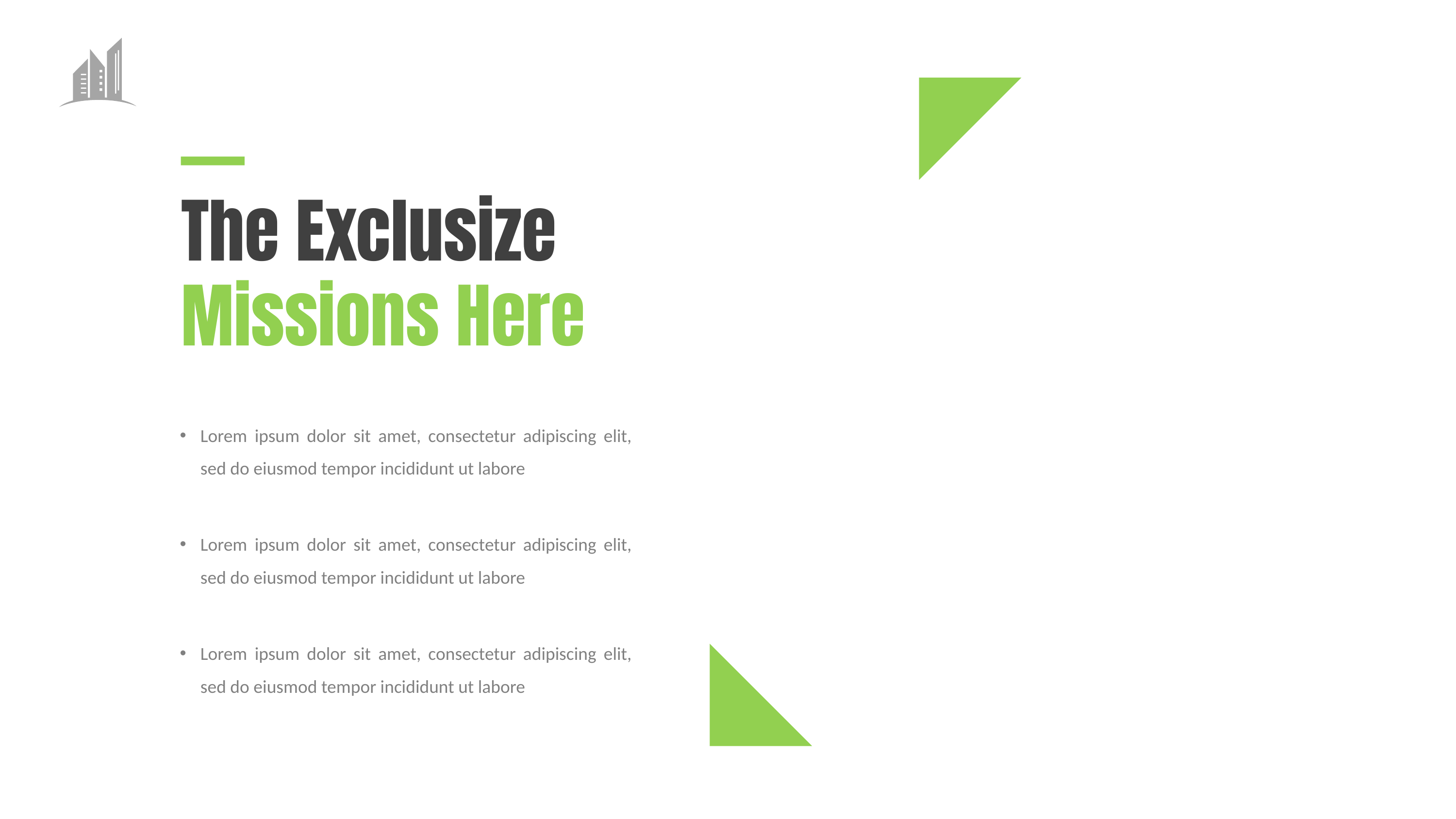

The Exclusize Missions Here
Lorem ipsum dolor sit amet, consectetur adipiscing elit, sed do eiusmod tempor incididunt ut labore

Lorem ipsum dolor sit amet, consectetur adipiscing elit, sed do eiusmod tempor incididunt ut labore
Lorem ipsum dolor sit amet, consectetur adipiscing elit, sed do eiusmod tempor incididunt ut labore